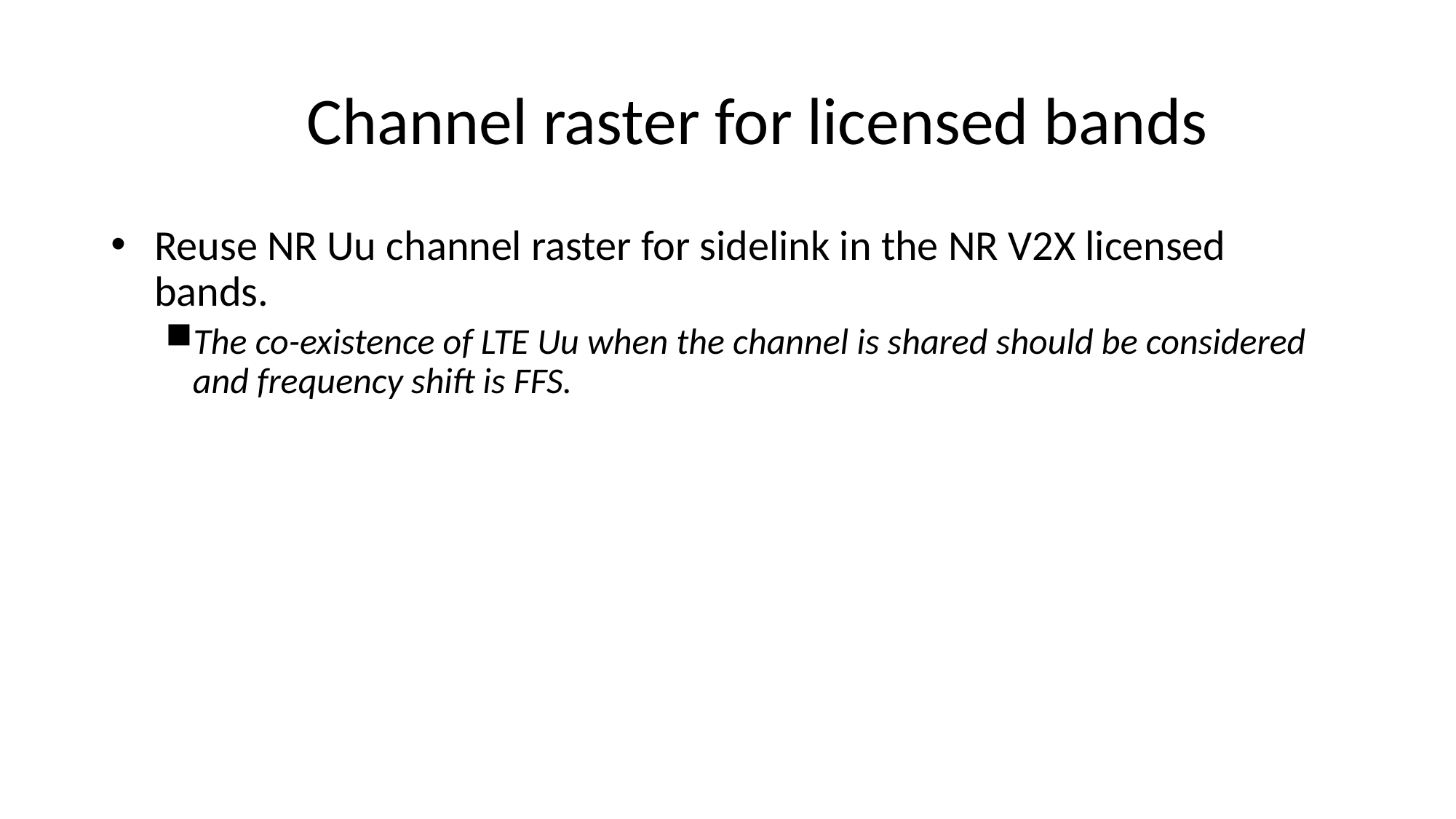

# Channel raster for licensed bands
Reuse NR Uu channel raster for sidelink in the NR V2X licensed bands.
The co-existence of LTE Uu when the channel is shared should be considered and frequency shift is FFS.